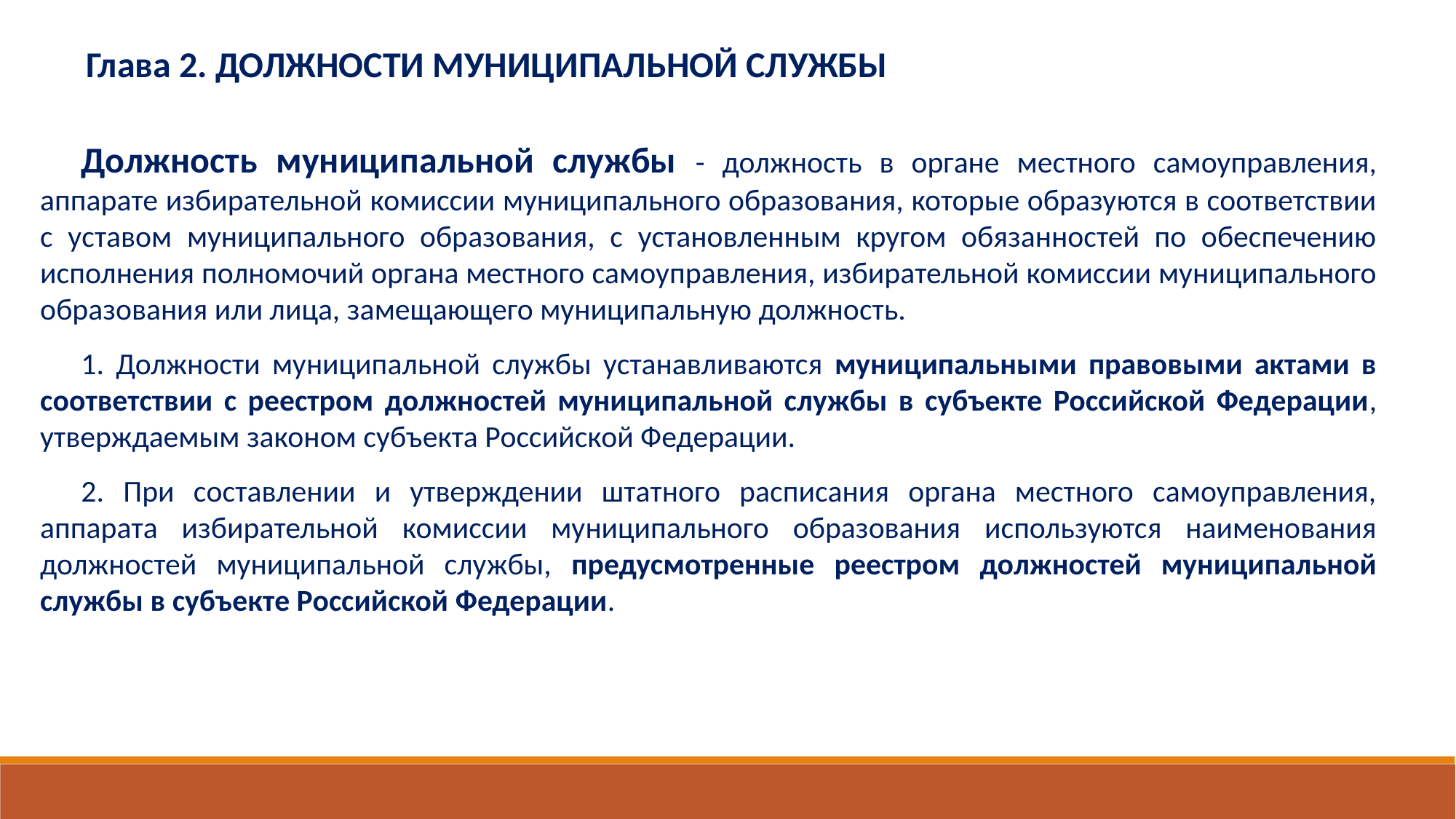

Глава 2. ДОЛЖНОСТИ МУНИЦИПАЛЬНОЙ СЛУЖБЫ
Должность муниципальной службы - должность в органе местного самоуправления, аппарате избирательной комиссии муниципального образования, которые образуются в соответствии с уставом муниципального образования, с установленным кругом обязанностей по обеспечению исполнения полномочий органа местного самоуправления, избирательной комиссии муниципального образования или лица, замещающего муниципальную должность.
1. Должности муниципальной службы устанавливаются муниципальными правовыми актами в соответствии с реестром должностей муниципальной службы в субъекте Российской Федерации, утверждаемым законом субъекта Российской Федерации.
2. При составлении и утверждении штатного расписания органа местного самоуправления, аппарата избирательной комиссии муниципального образования используются наименования должностей муниципальной службы, предусмотренные реестром должностей муниципальной службы в субъекте Российской Федерации.